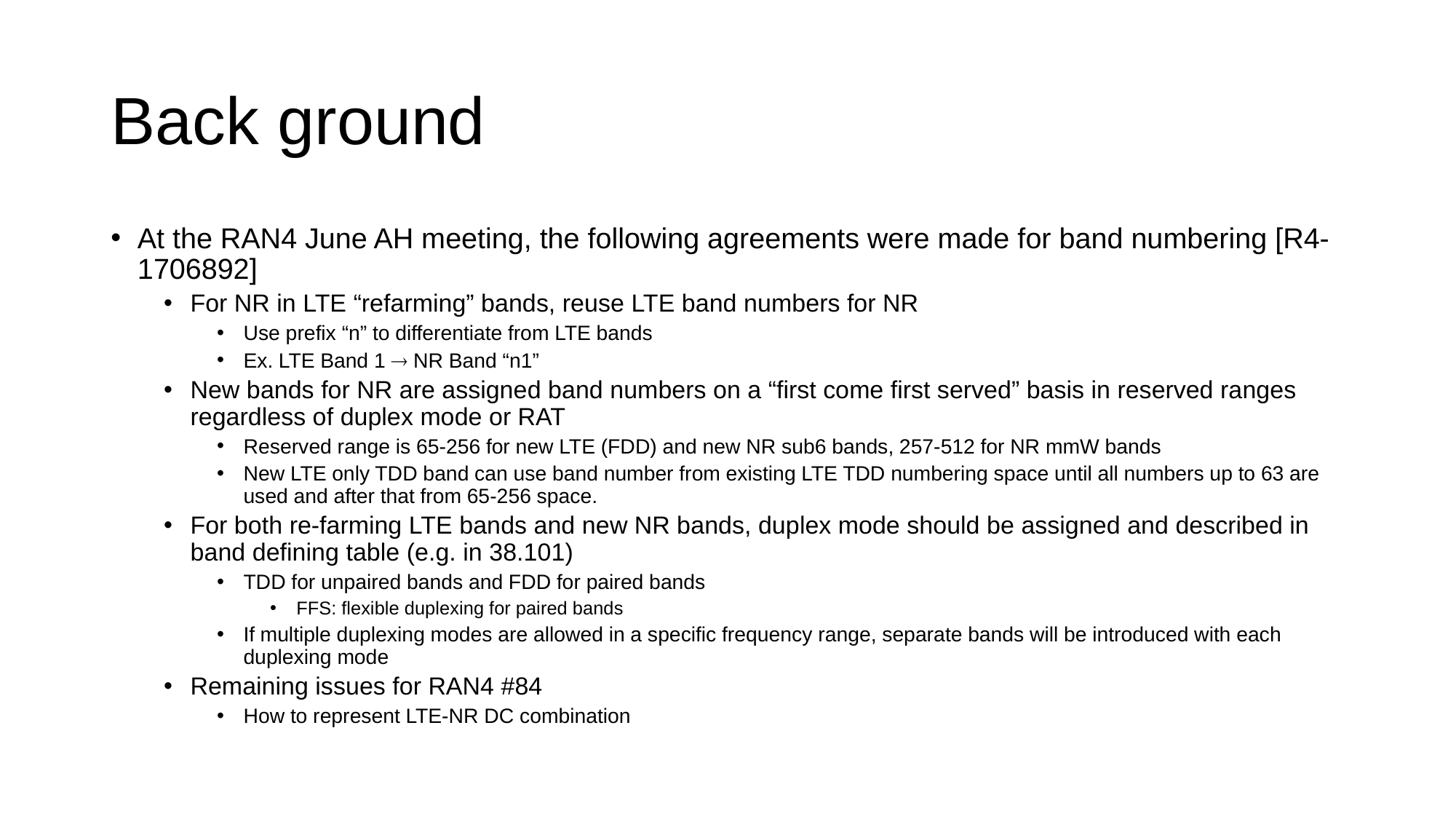

# Back ground
At the RAN4 June AH meeting, the following agreements were made for band numbering [R4-1706892]
For NR in LTE “refarming” bands, reuse LTE band numbers for NR
Use prefix “n” to differentiate from LTE bands
Ex. LTE Band 1 → NR Band “n1”
New bands for NR are assigned band numbers on a “first come first served” basis in reserved ranges regardless of duplex mode or RAT
Reserved range is 65-256 for new LTE (FDD) and new NR sub6 bands, 257-512 for NR mmW bands
New LTE only TDD band can use band number from existing LTE TDD numbering space until all numbers up to 63 are used and after that from 65-256 space.
For both re-farming LTE bands and new NR bands, duplex mode should be assigned and described in band defining table (e.g. in 38.101)
TDD for unpaired bands and FDD for paired bands
FFS: flexible duplexing for paired bands
If multiple duplexing modes are allowed in a specific frequency range, separate bands will be introduced with each duplexing mode
Remaining issues for RAN4 #84
How to represent LTE-NR DC combination